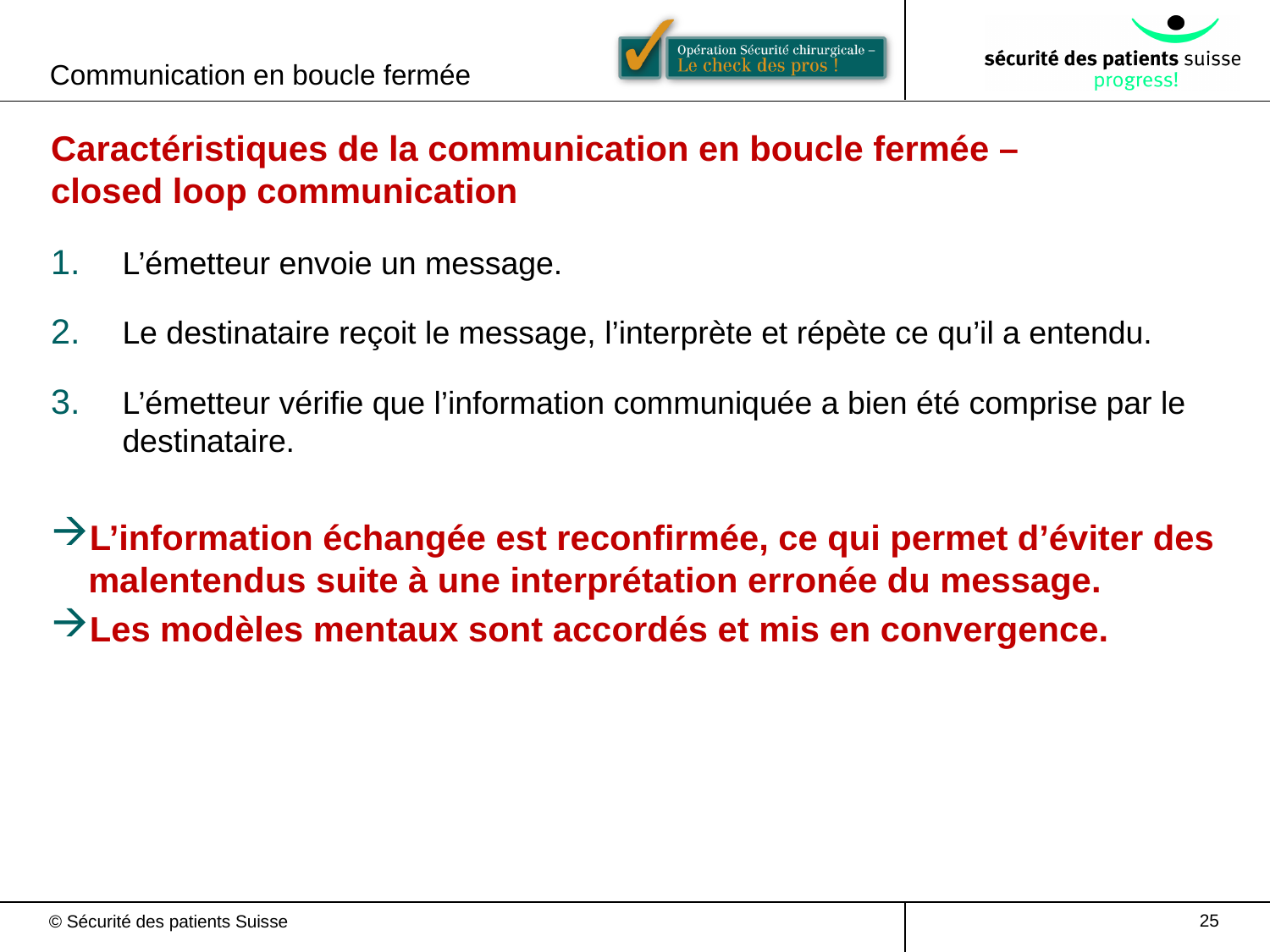

Communication en boucle fermée
Caractéristiques de la communication en boucle fermée – closed loop communication
L’émetteur envoie un message.
Le destinataire reçoit le message, l’interprète et répète ce qu’il a entendu.
L’émetteur vérifie que l’information communiquée a bien été comprise par le destinataire.

L’information échangée est reconfirmée, ce qui permet d’éviter des malentendus suite à une interprétation erronée du message.
Les modèles mentaux sont accordés et mis en convergence.
25
© Sécurité des patients Suisse